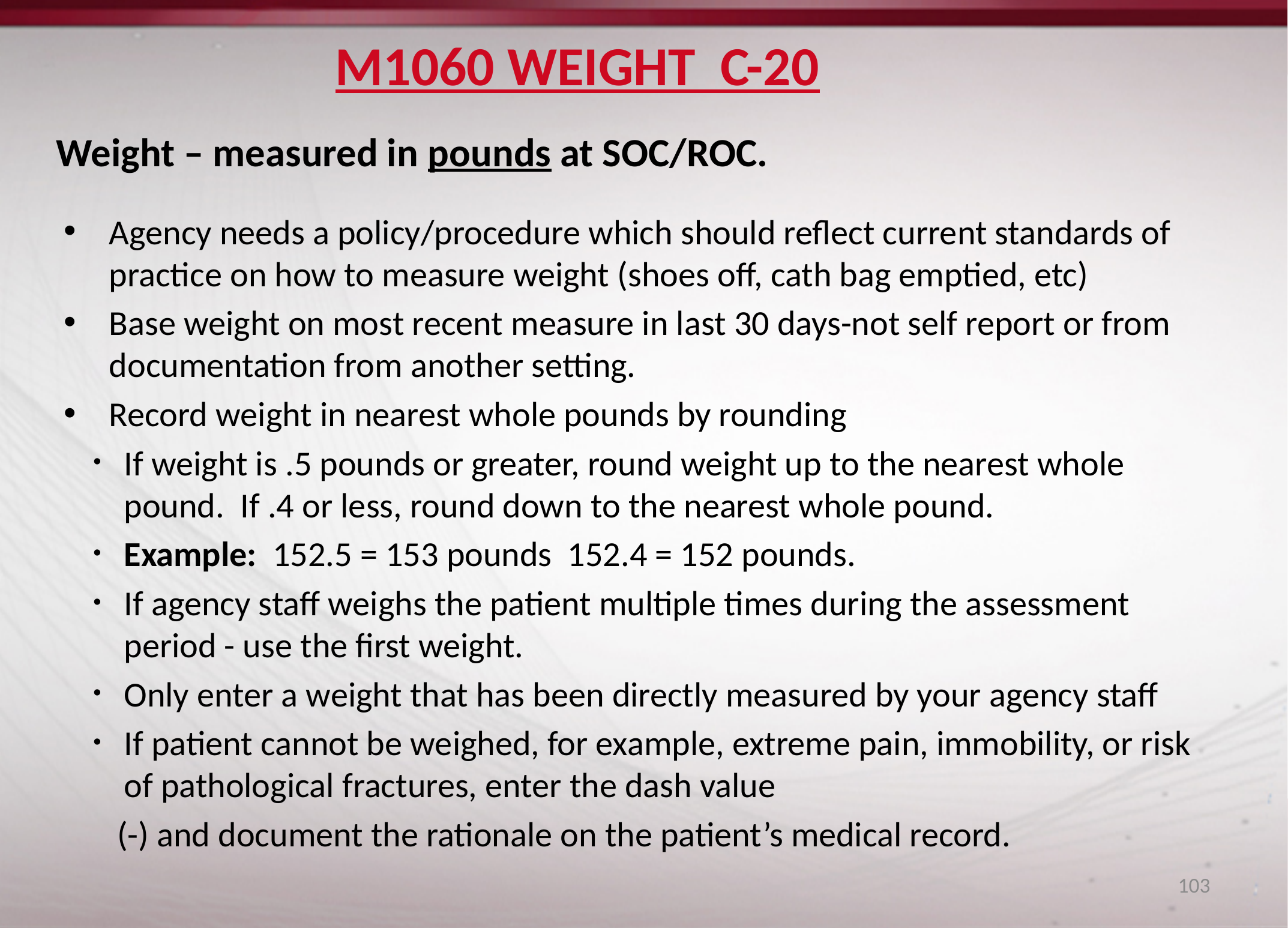

# M1060 Weight  C-20
Weight – measured in pounds at SOC/ROC.

Agency needs a policy/procedure which should reflect current standards of practice on how to measure weight (shoes off, cath bag emptied, etc)
Base weight on most recent measure in last 30 days-not self report or from documentation from another setting.
Record weight in nearest whole pounds by rounding
If weight is .5 pounds or greater, round weight up to the nearest whole pound.  If .4 or less, round down to the nearest whole pound.
Example:  152.5 = 153 pounds  152.4 = 152 pounds.
If agency staff weighs the patient multiple times during the assessment period - use the first weight.
Only enter a weight that has been directly measured by your agency staff
If patient cannot be weighed, for example, extreme pain, immobility, or risk of pathological fractures, enter the dash value
   (-) and document the rationale on the patient’s medical record.

103